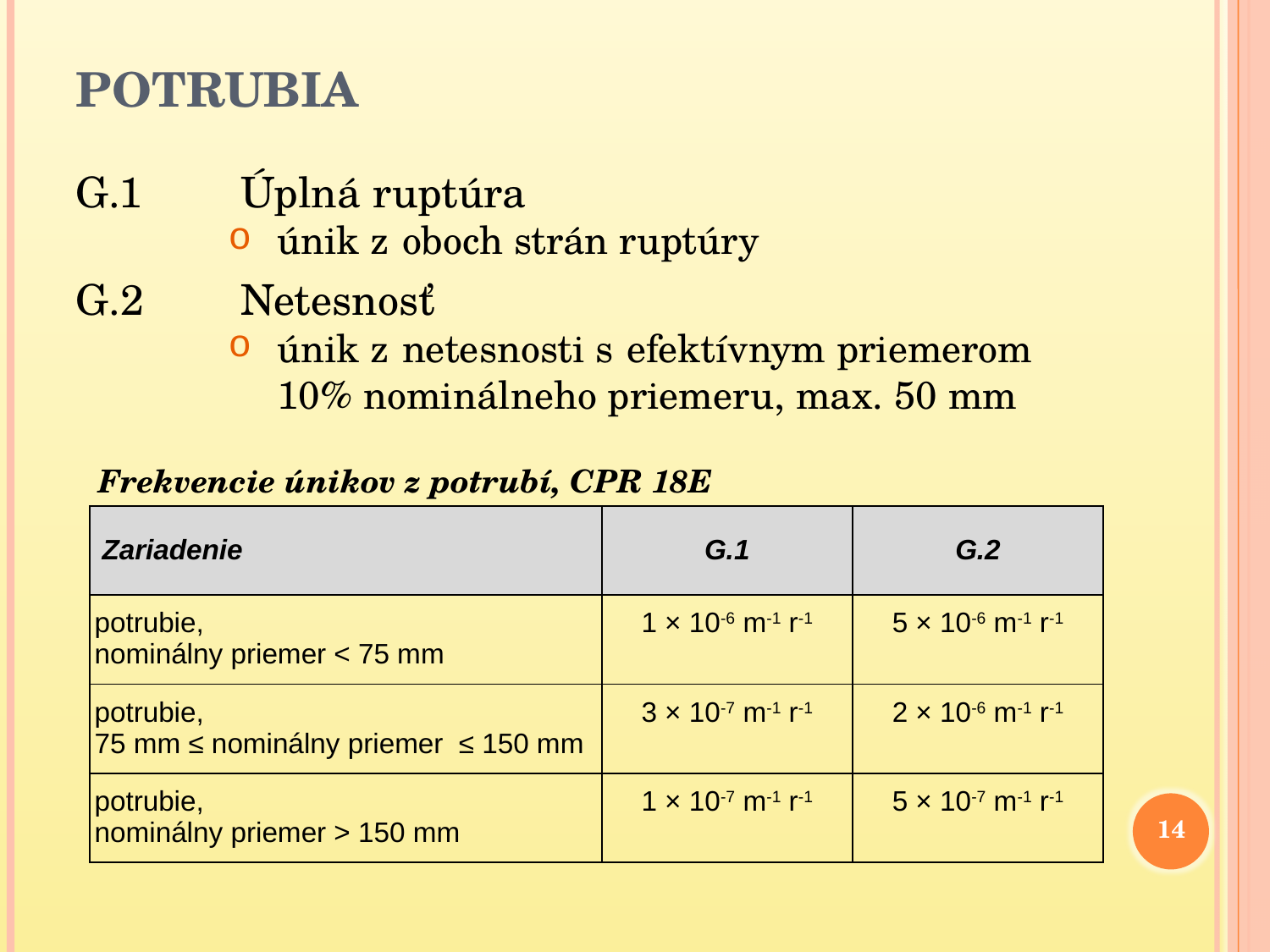

# Potrubia
G.1 	Úplná ruptúra
únik z oboch strán ruptúry
G.2 	Netesnosť
únik z netesnosti s efektívnym priemerom 10% nominálneho priemeru, max. 50 mm

Frekvencie únikov z potrubí, CPR 18E
| Zariadenie | G.1 | G.2 |
| --- | --- | --- |
| potrubie, nominálny priemer < 75 mm | 1 × 10-6 m-1 r-1 | 5 × 10-6 m-1 r-1 |
| potrubie, 75 mm ≤ nominálny priemer ≤ 150 mm | 3 × 10-7 m-1 r-1 | 2 × 10-6 m-1 r-1 |
| potrubie, nominálny priemer > 150 mm | 1 × 10-7 m-1 r-1 | 5 × 10-7 m-1 r-1 |
14